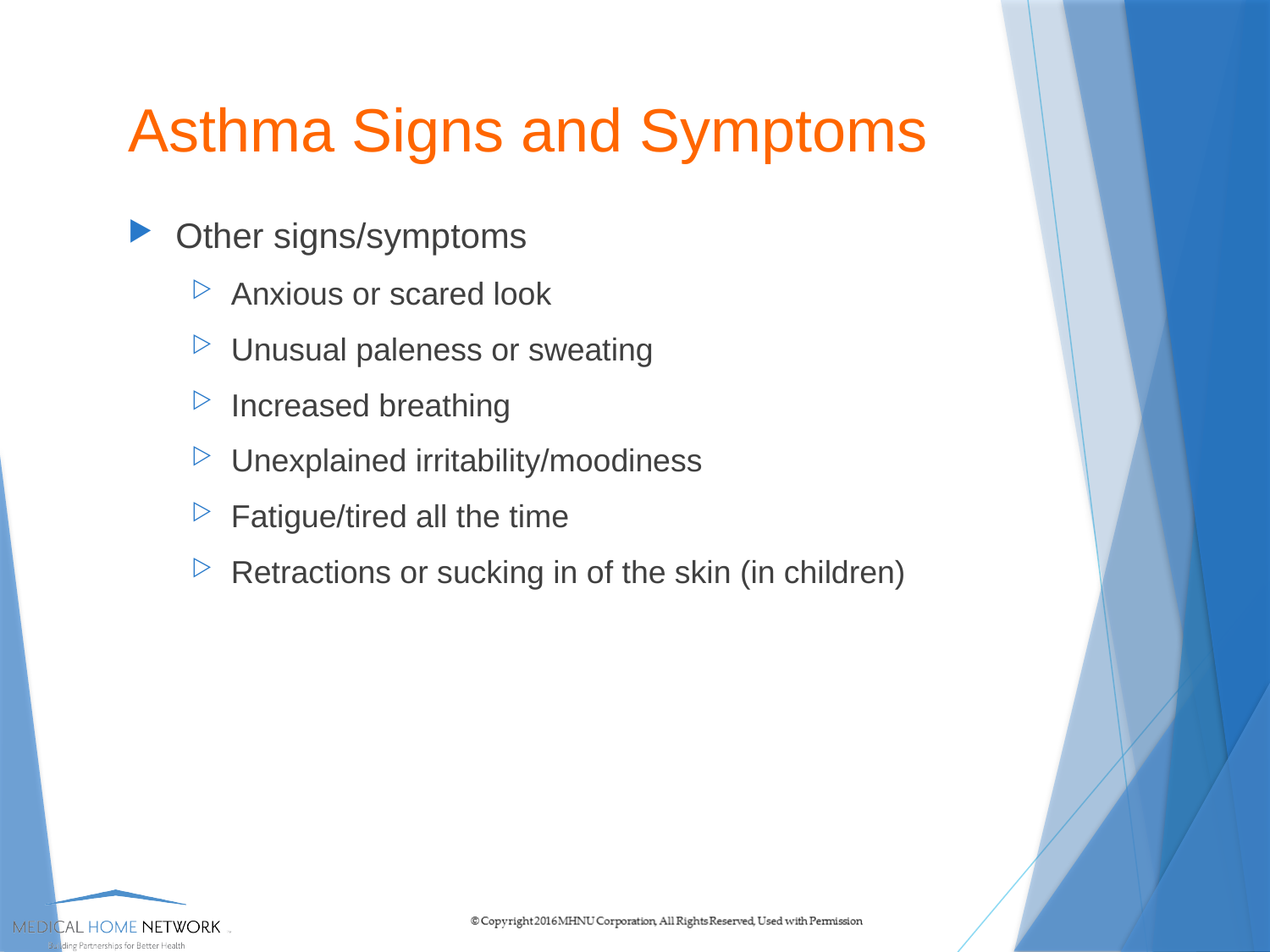

# Asthma Signs and Symptoms
Other signs/symptoms
Anxious or scared look
Unusual paleness or sweating
Increased breathing
Unexplained irritability/moodiness
Fatigue/tired all the time
Retractions or sucking in of the skin (in children)